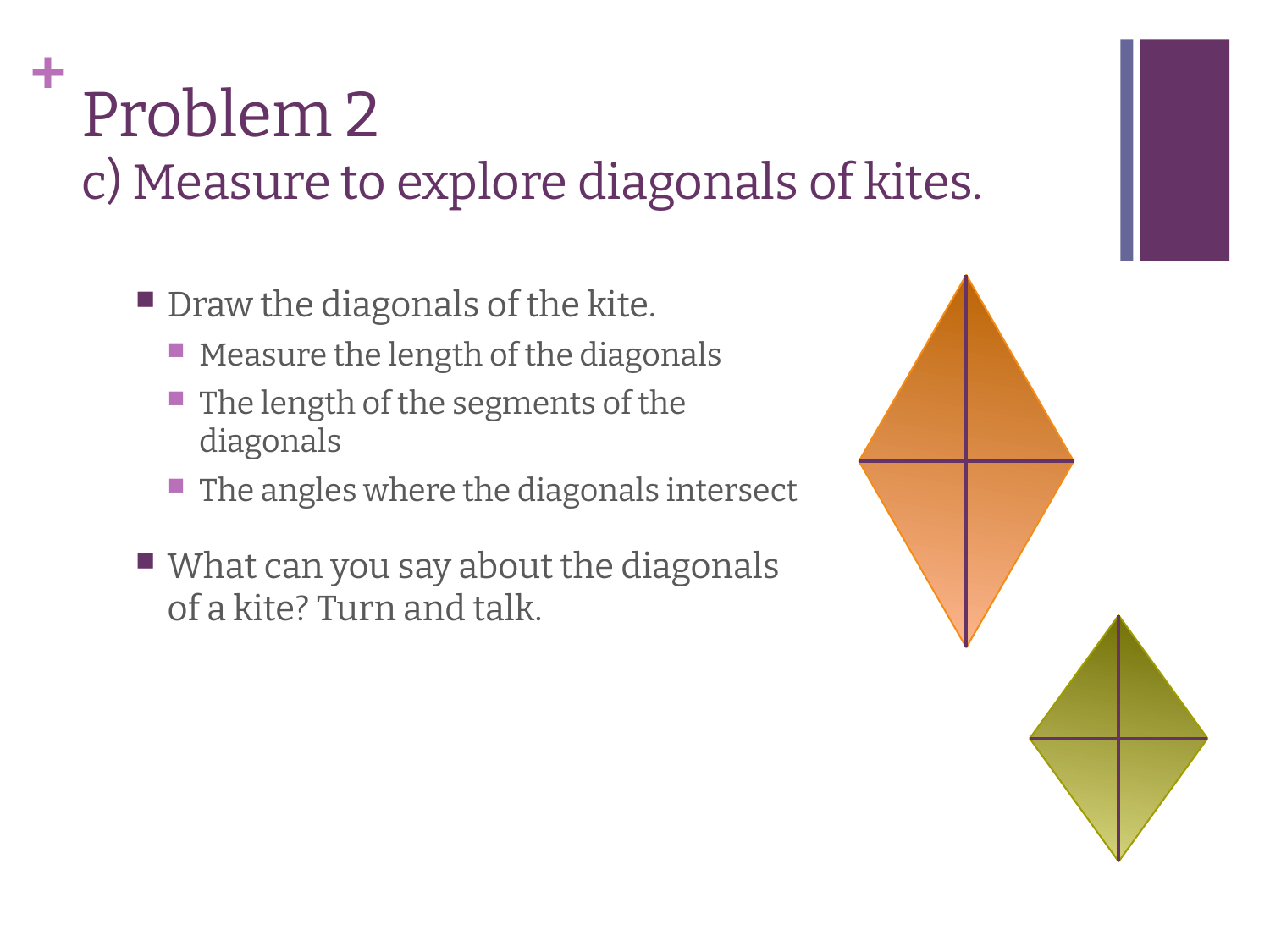

# Problem 2 c) Measure to explore diagonals of kites.
Draw the diagonals of the kite.
Measure the length of the diagonals
The length of the segments of the diagonals
The angles where the diagonals intersect
What can you say about the diagonals of a kite? Turn and talk.